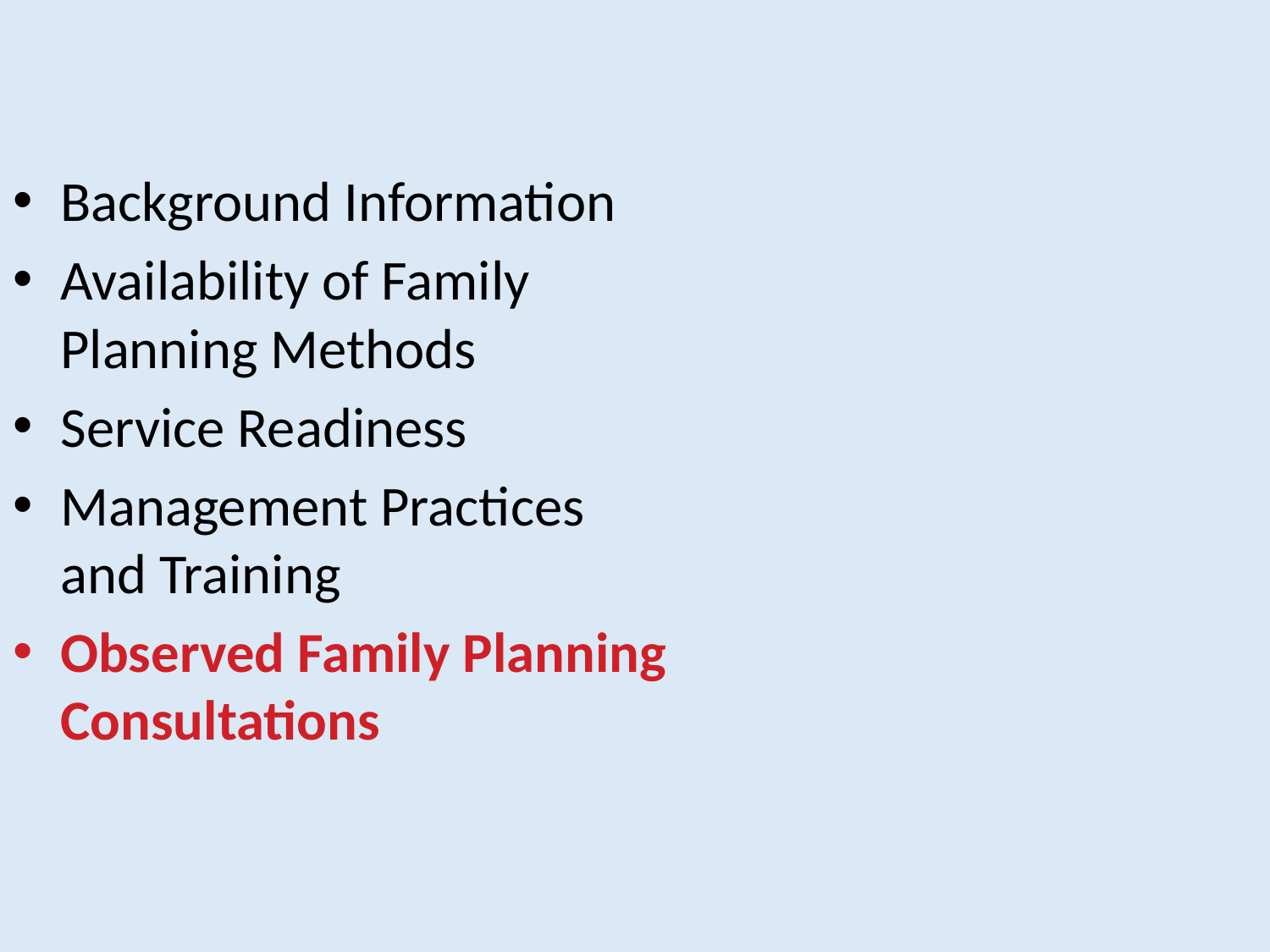

Background Information
Availability of Family Planning Methods
Service Readiness
Management Practices
and Training
Observed Family Planning Consultations